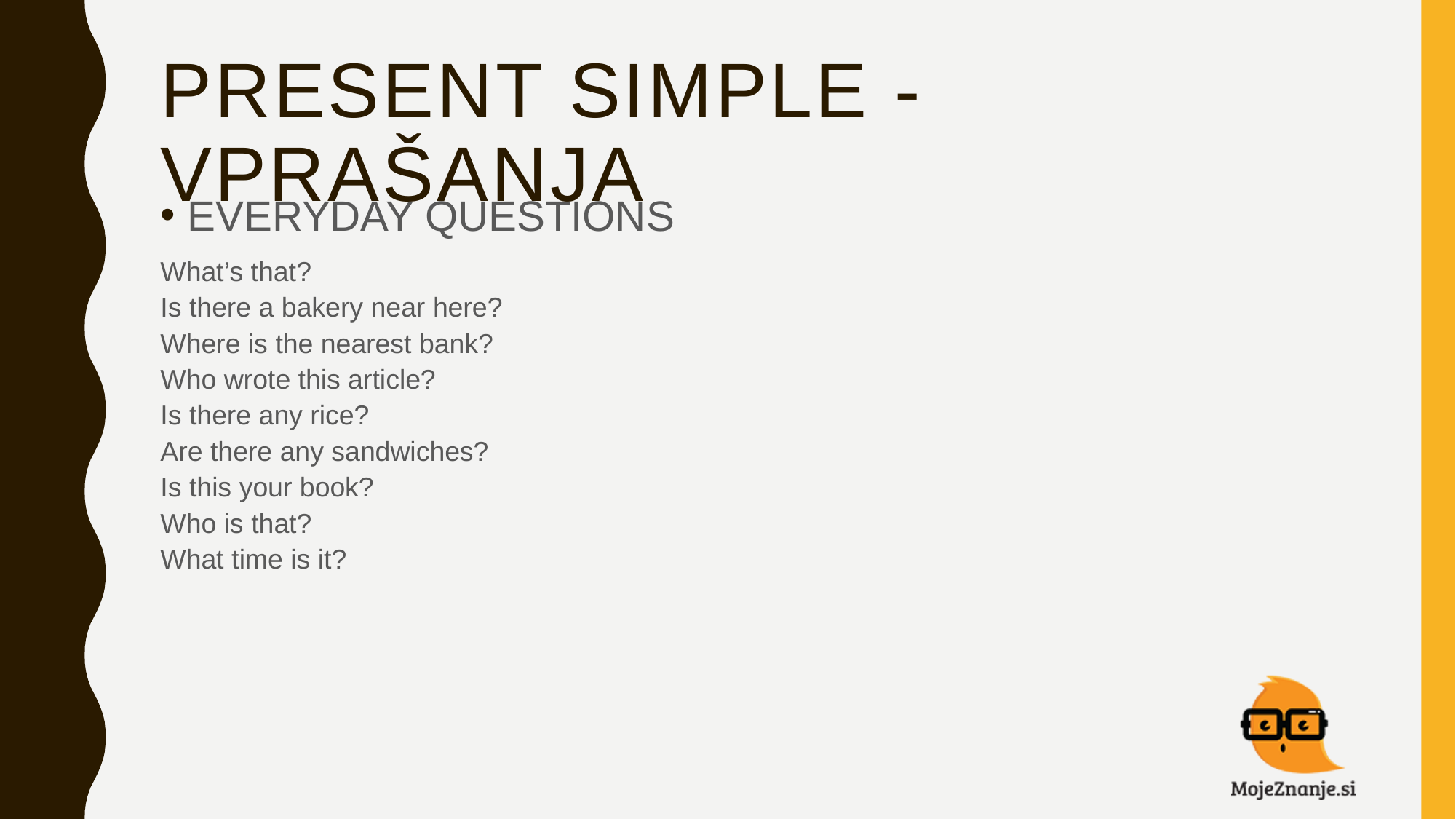

# PRESENT SIMPLE - VPRAŠANJA
EVERYDAY QUESTIONS
What’s that?
Is there a bakery near here?
Where is the nearest bank?
Who wrote this article?
Is there any rice?
Are there any sandwiches?
Is this your book?
Who is that?
What time is it?